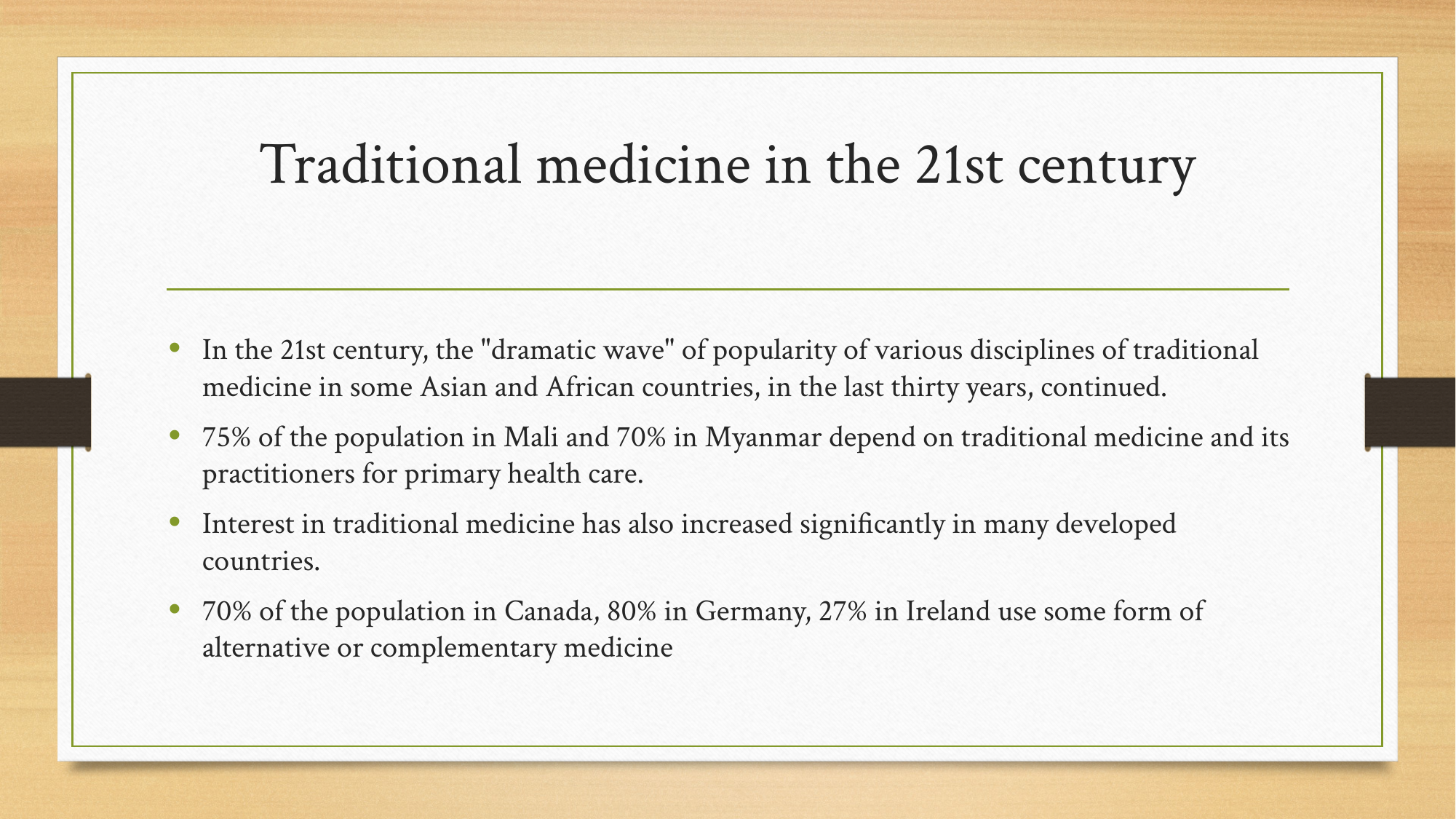

# Traditional medicine in the 21st century

In the 21st century, the "dramatic wave" of popularity of various disciplines of traditional medicine in some Asian and African countries, in the last thirty years, continued.
75% of the population in Mali and 70% in Myanmar depend on traditional medicine and its practitioners for primary health care.
Interest in traditional medicine has also increased significantly in many developed countries.
70% of the population in Canada, 80% in Germany, 27% in Ireland use some form of alternative or complementary medicine